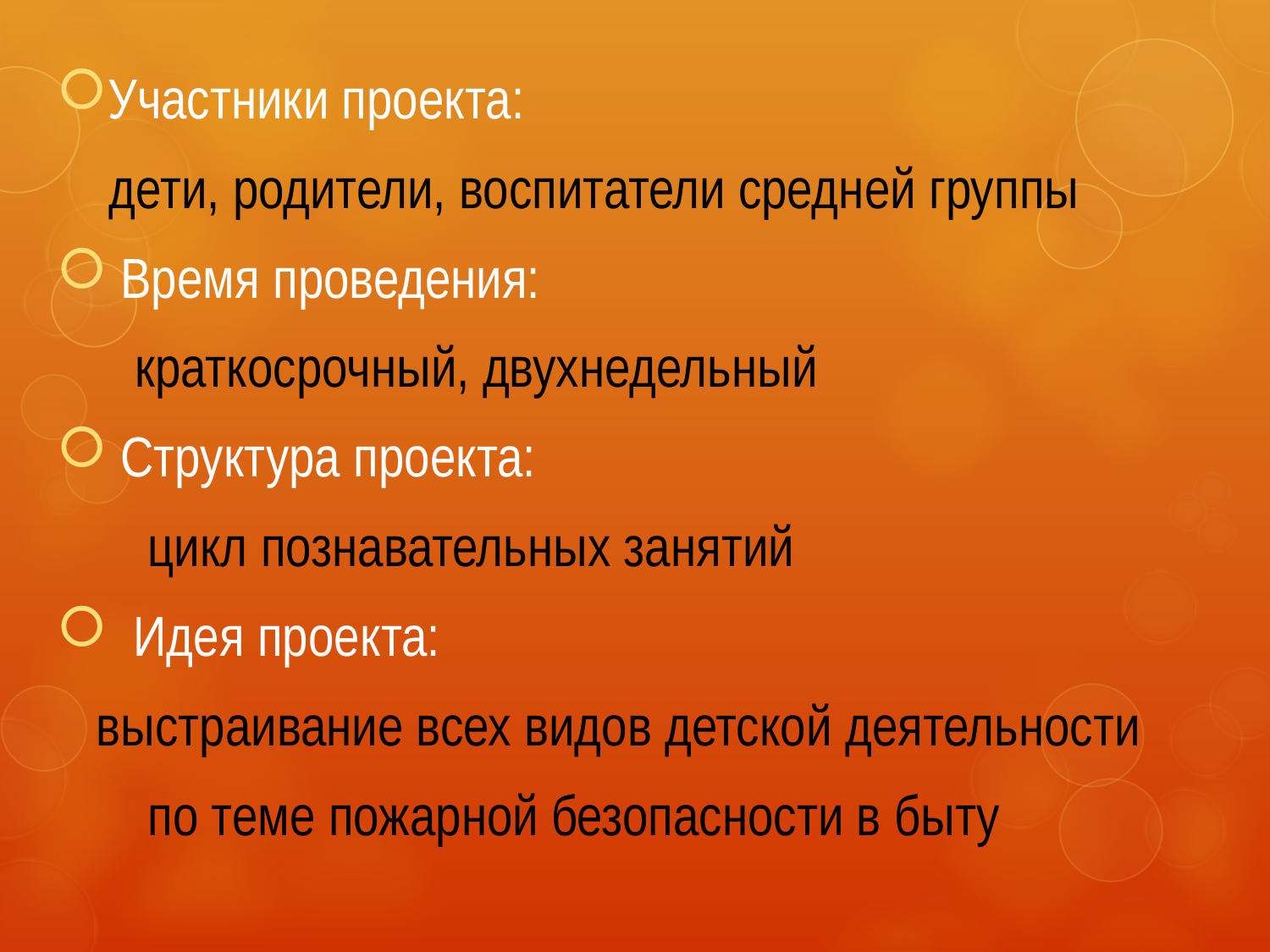

Участники проекта:
    дети, родители, воспитатели средней группы
 Время проведения:
      краткосрочный, двухнедельный
 Структура проекта:
       цикл познавательных занятий
  Идея проекта:
   выстраивание всех видов детской деятельности
       по теме пожарной безопасности в быту